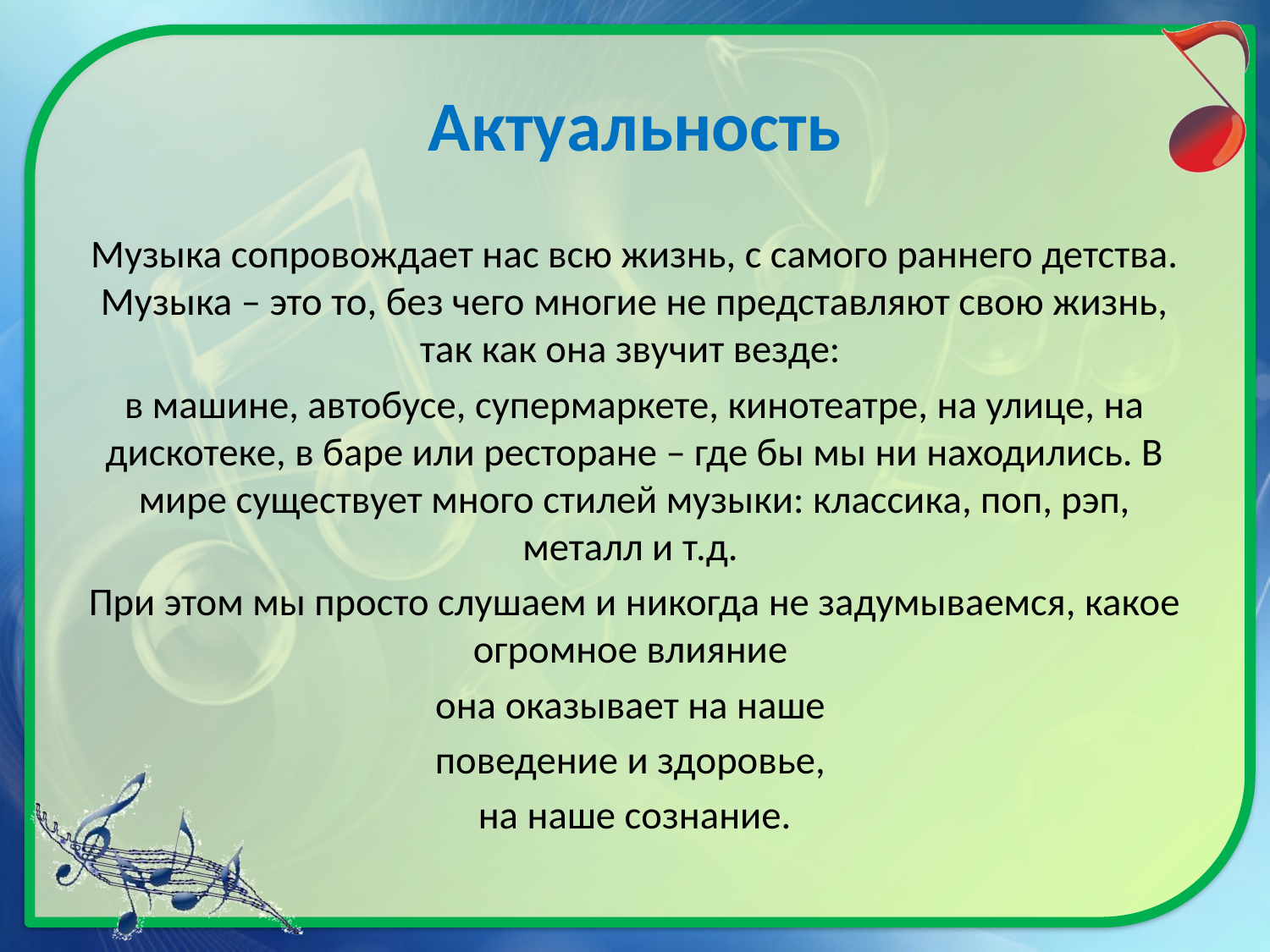

# Актуальность
Музыка сопровождает нас всю жизнь, с самого раннего детства. Музыка – это то, без чего многие не представляют свою жизнь, так как она звучит везде:
в машине, автобусе, супермаркете, кинотеатре, на улице, на дискотеке, в баре или ресторане – где бы мы ни находились. В мире существует много стилей музыки: классика, поп, рэп, металл и т.д.
При этом мы просто слушаем и никогда не задумываемся, какое огромное влияние
она оказывает на наше
поведение и здоровье,
на наше сознание.